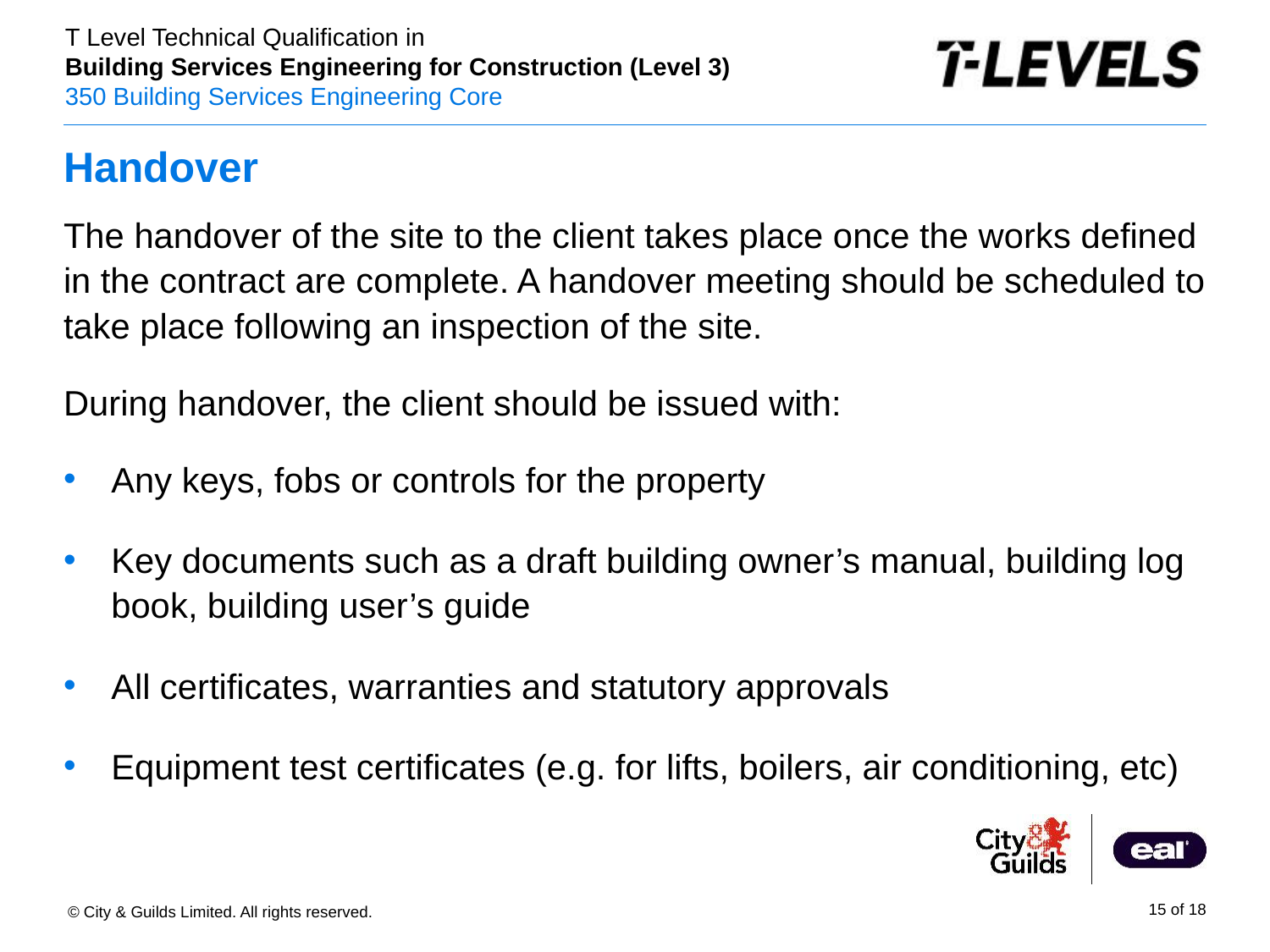

# Handover
The handover of the site to the client takes place once the works defined in the contract are complete. A handover meeting should be scheduled to take place following an inspection of the site.
During handover, the client should be issued with:
Any keys, fobs or controls for the property
Key documents such as a draft building owner’s manual, building log book, building user’s guide
All certificates, warranties and statutory approvals
Equipment test certificates (e.g. for lifts, boilers, air conditioning, etc)